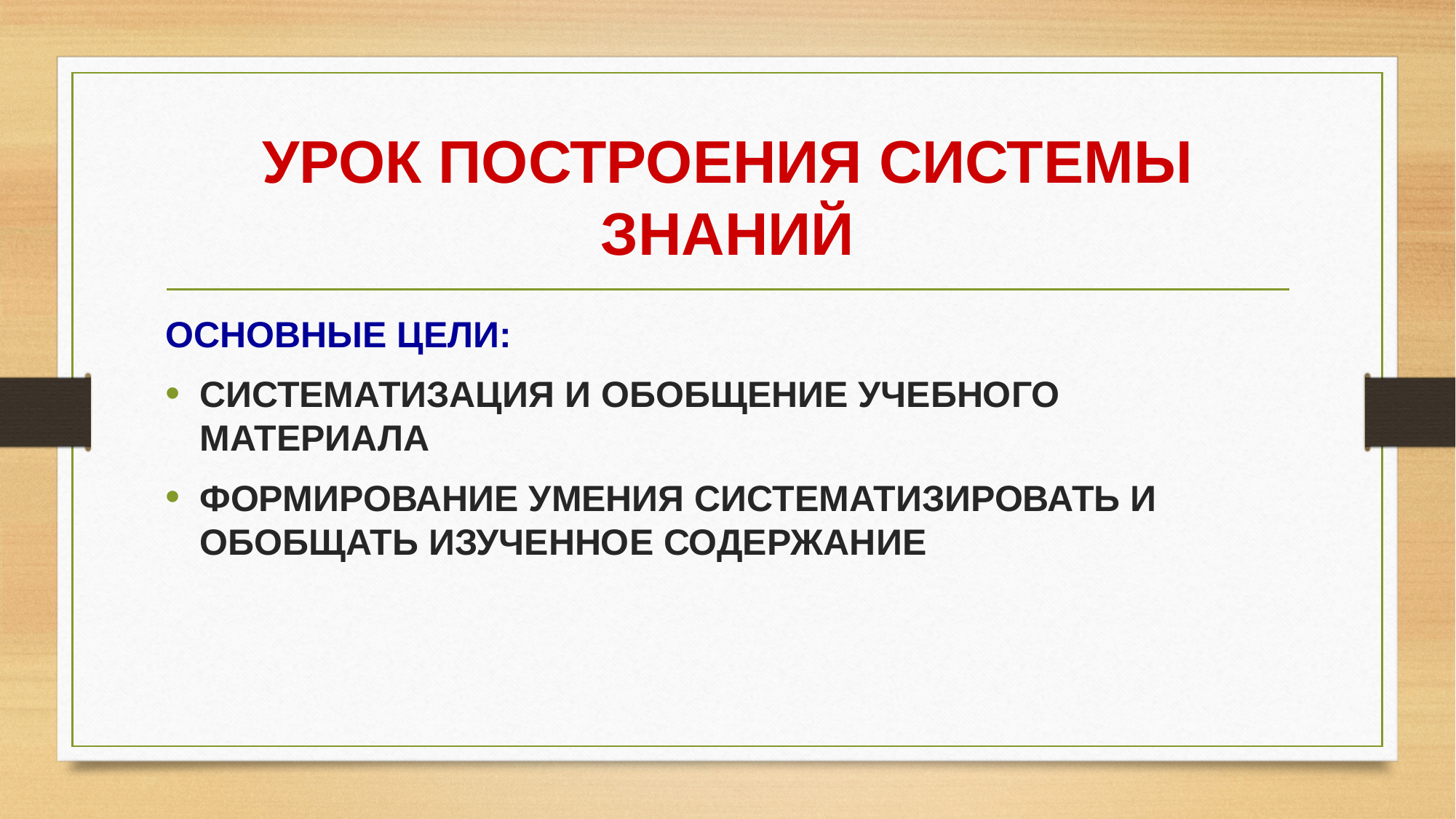

# УРОК ПОСТРОЕНИЯ СИСТЕМЫ ЗНАНИЙ
ОСНОВНЫЕ ЦЕЛИ:
СИСТЕМАТИЗАЦИЯ И ОБОБЩЕНИЕ УЧЕБНОГО МАТЕРИАЛА
ФОРМИРОВАНИЕ УМЕНИЯ СИСТЕМАТИЗИРОВАТЬ И ОБОБЩАТЬ ИЗУЧЕННОЕ СОДЕРЖАНИЕ